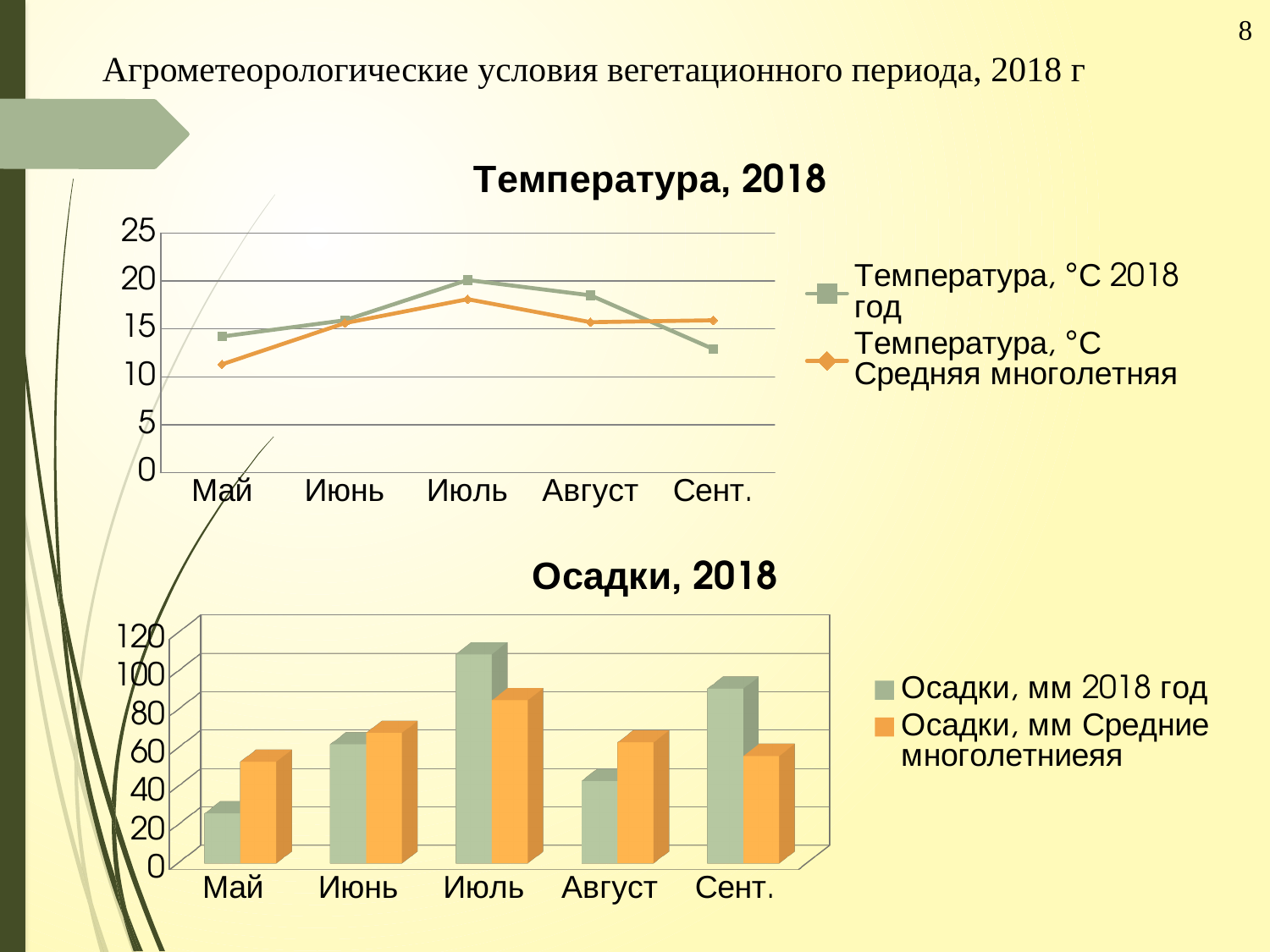

8
Агрометеорологические условия вегетационного периода, 2018 г

### Chart: Температура, 2018

| Category | Температура, °С 2018 год | Температура, °С Средняя многолетняя |
|---|---|---|
| Май | 14.2 | 11.3 |
| Июнь | 15.9 | 15.6 |
| Июль | 20.1 | 18.1 |
| Август | 18.5 | 15.7 |
| Сент. | 12.9 | 15.9 |

[unsupported chart]